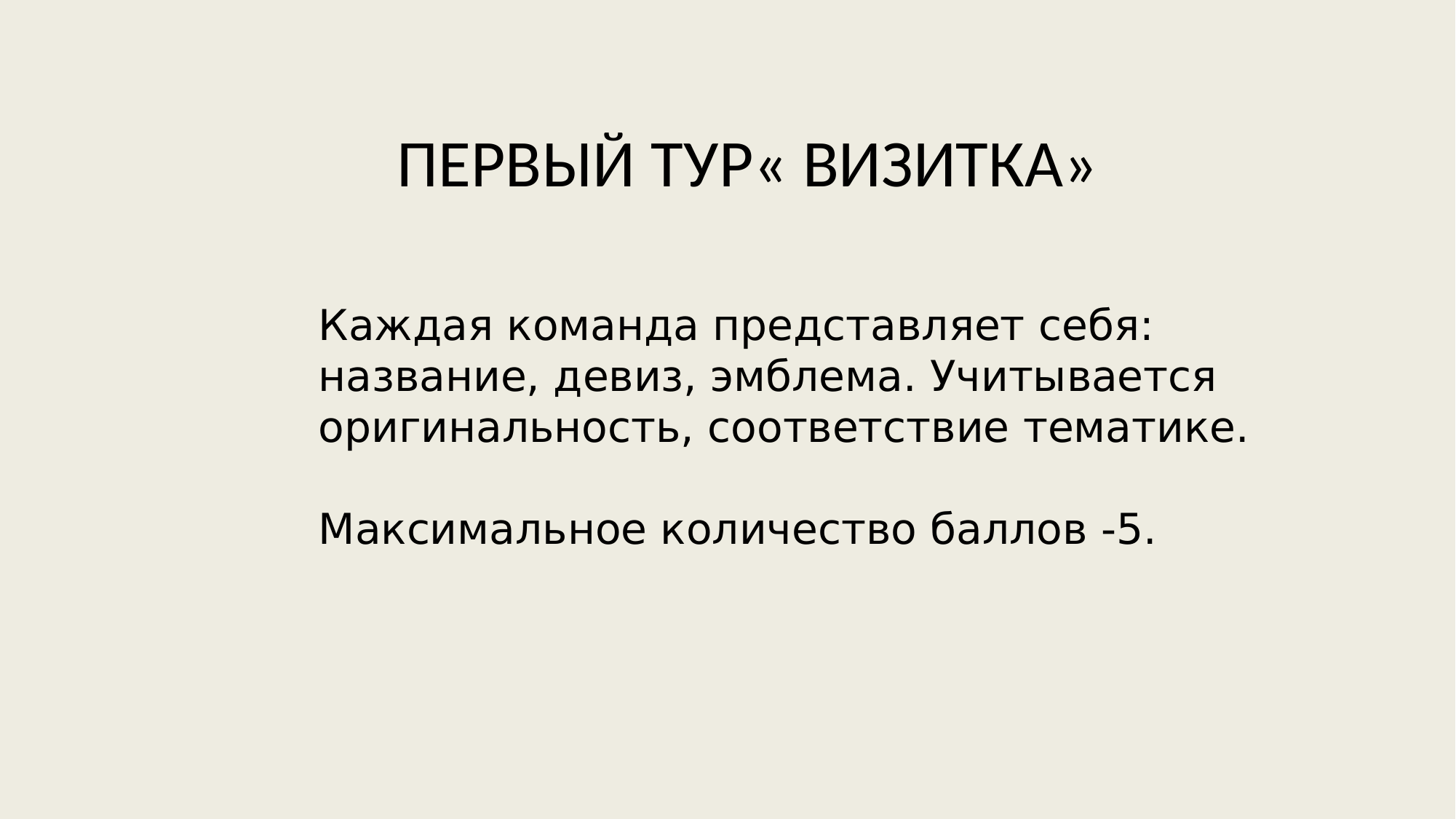

ПЕРВЫЙ ТУР« ВИЗИТКА»
Каждая команда представляет себя: название, девиз, эмблема. Учитывается оригинальность, соответствие тематике.                                                                         Максимальное количество баллов -5.